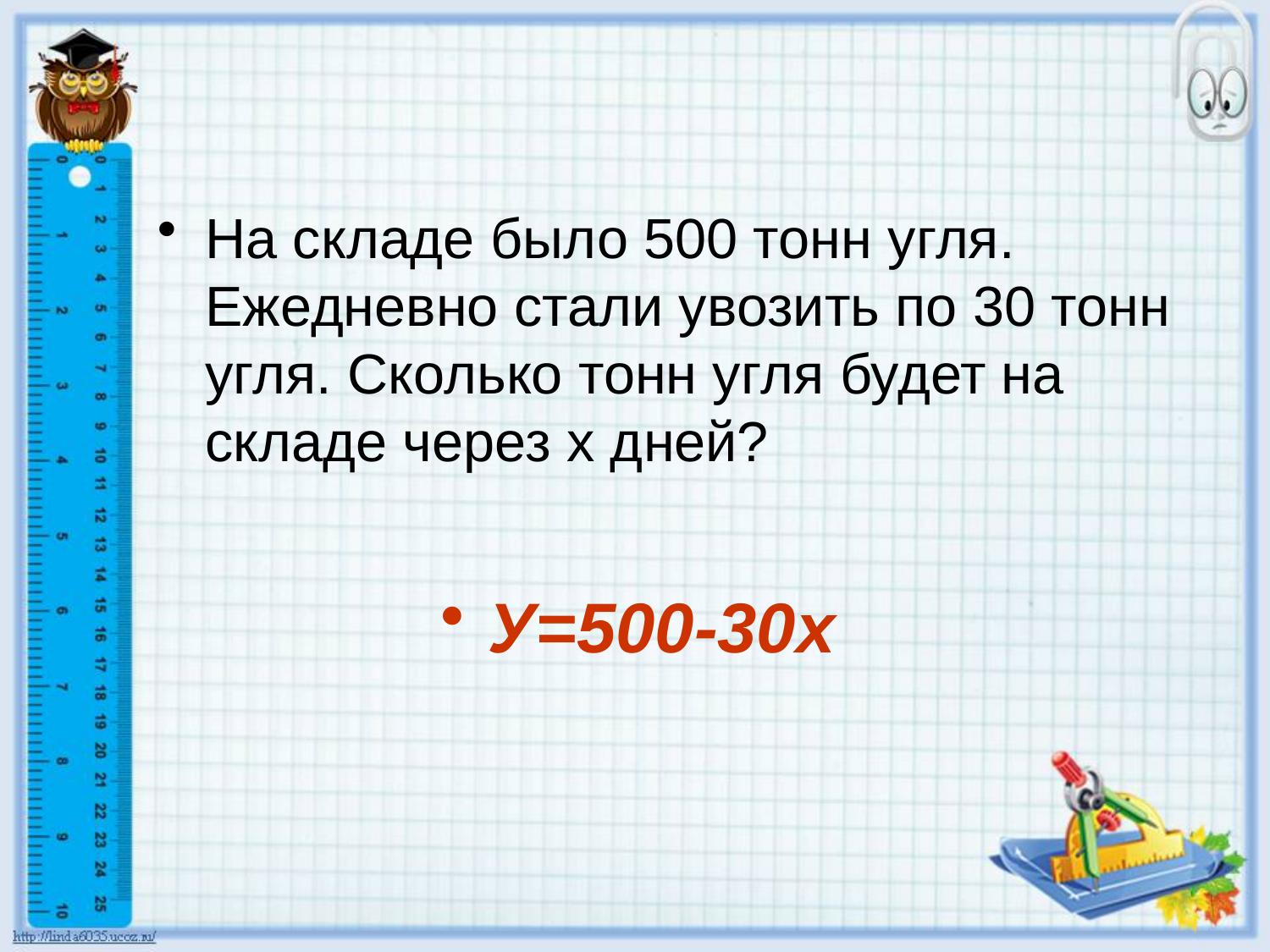

#
На складе было 500 тонн угля. Ежедневно стали увозить по 30 тонн угля. Сколько тонн угля будет на складе через х дней?
У=500-30х